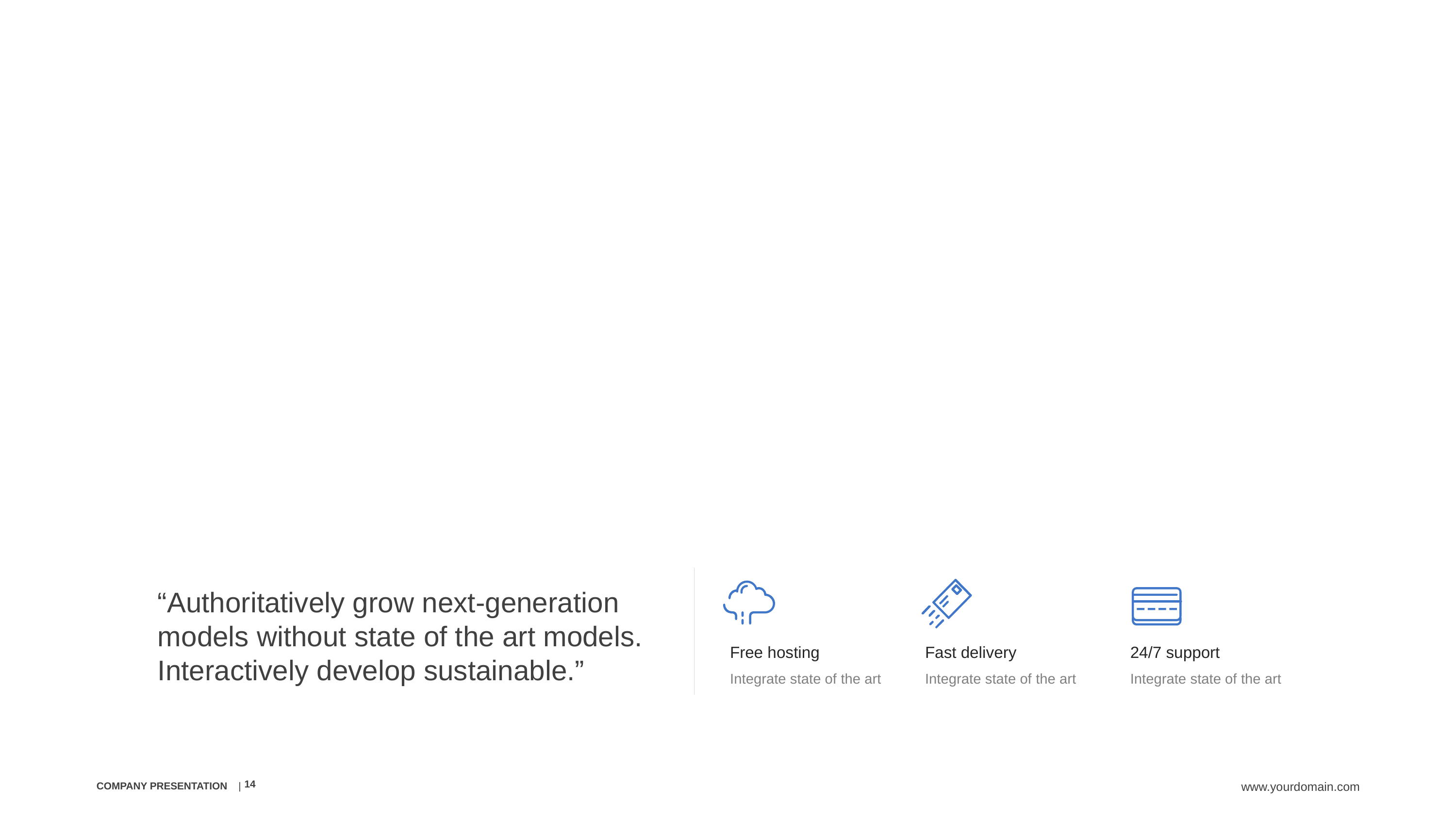

“Authoritatively grow next-generation models without state of the art models. Interactively develop sustainable.”

Free hosting
Integrate state of the art
Fast delivery
Integrate state of the art
24/7 support
Integrate state of the art